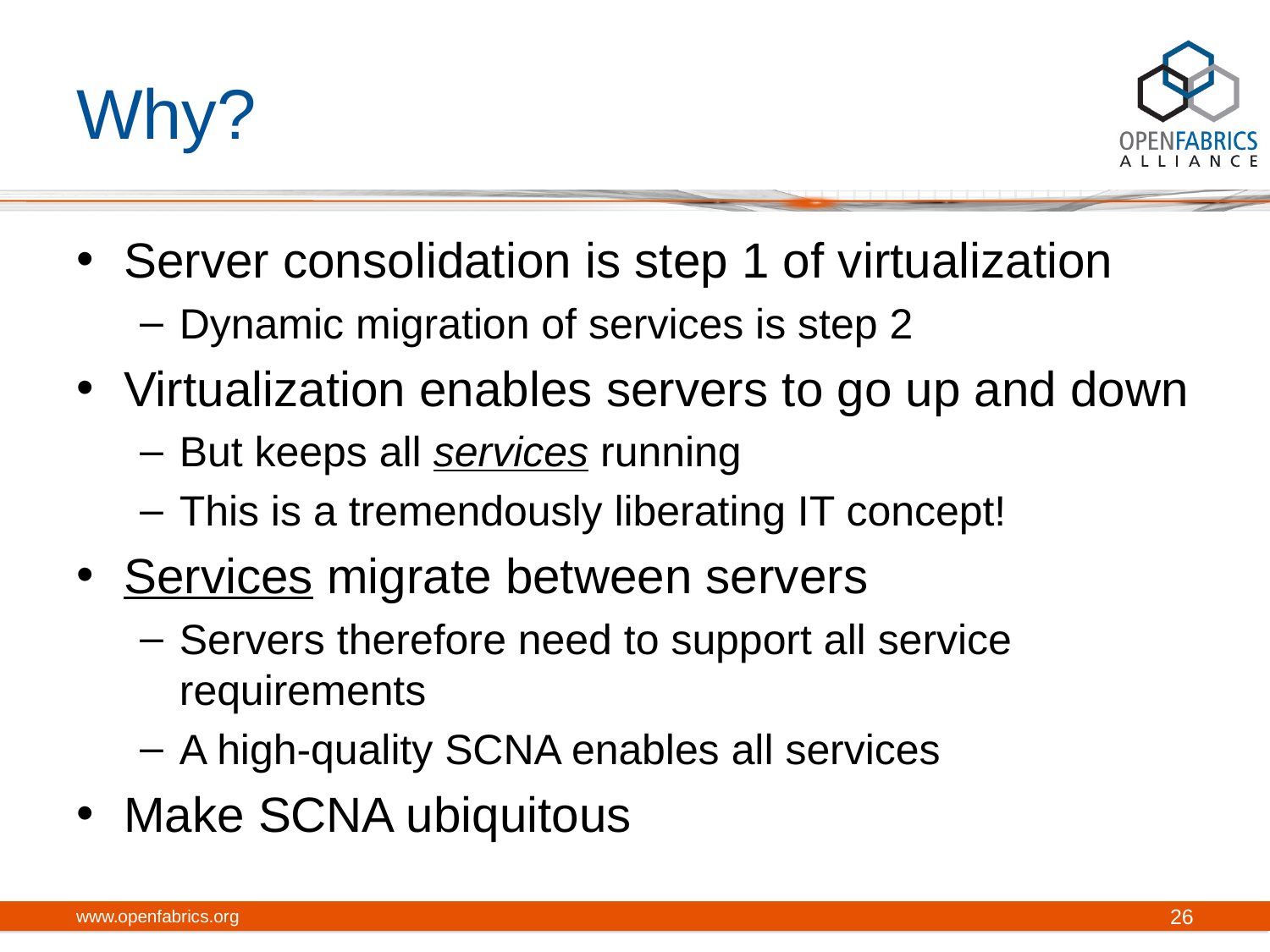

# Why?
Server consolidation is step 1 of virtualization
Dynamic migration of services is step 2
Virtualization enables servers to go up and down
But keeps all services running
This is a tremendously liberating IT concept!
Services migrate between servers
Servers therefore need to support all service requirements
A high-quality SCNA enables all services
Make SCNA ubiquitous
www.openfabrics.org
26